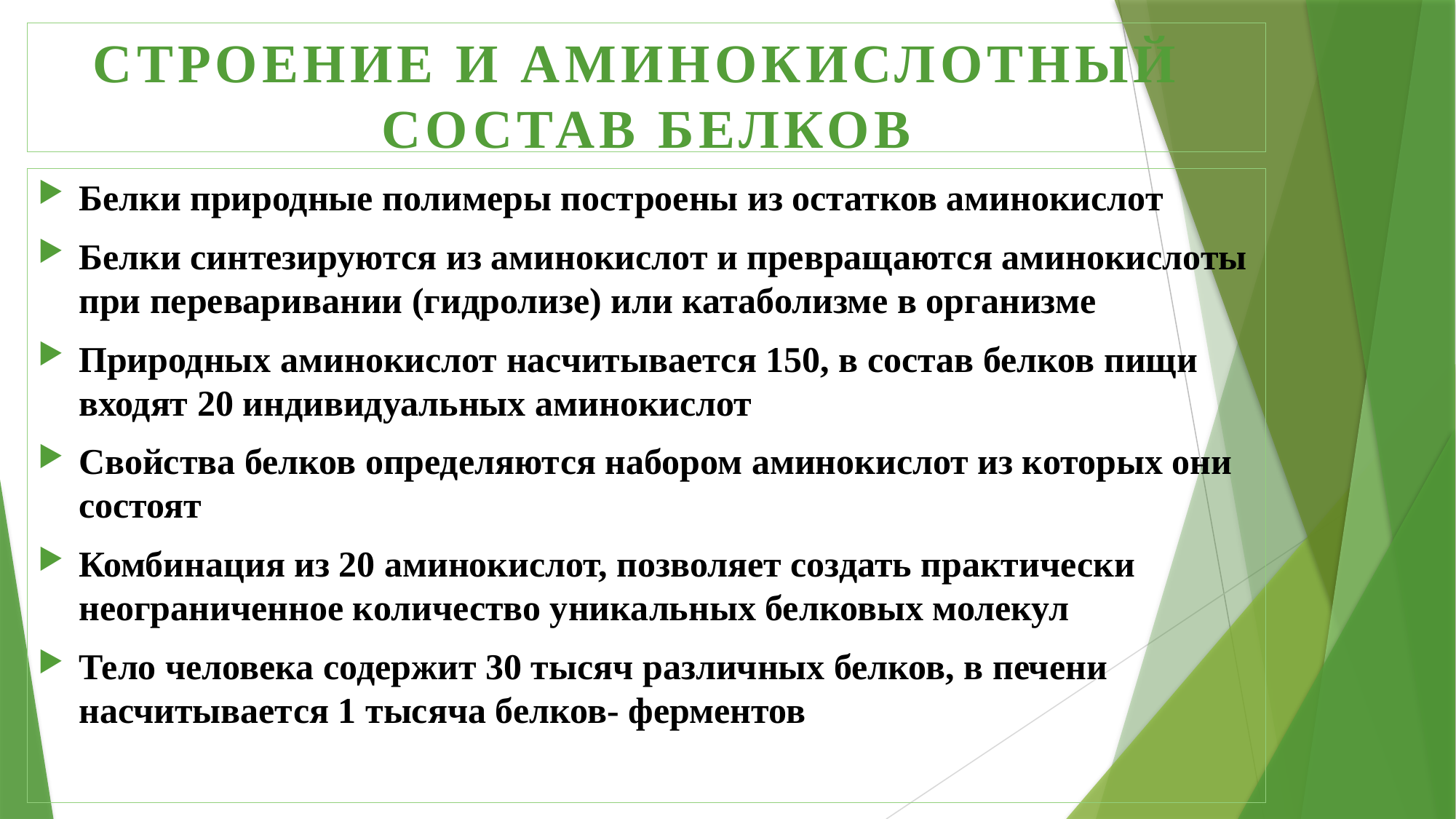

# СТРОЕНИЕ И АМИНОКИСЛОТНЫЙ СОСТАВ БЕЛКОВ
Белки природные полимеры построены из остатков аминокислот
Белки синтезируются из аминокислот и превращаются аминокислоты при переваривании (гидролизе) или катаболизме в организме
Природных аминокислот насчитывается 150, в состав белков пищи входят 20 индивидуальных аминокислот
Свойства белков определяются набором аминокислот из которых они состоят
Комбинация из 20 аминокислот, позволяет создать практически неограниченное количество уникальных белковых молекул
Тело человека содержит 30 тысяч различных белков, в печени насчитывается 1 тысяча белков- ферментов